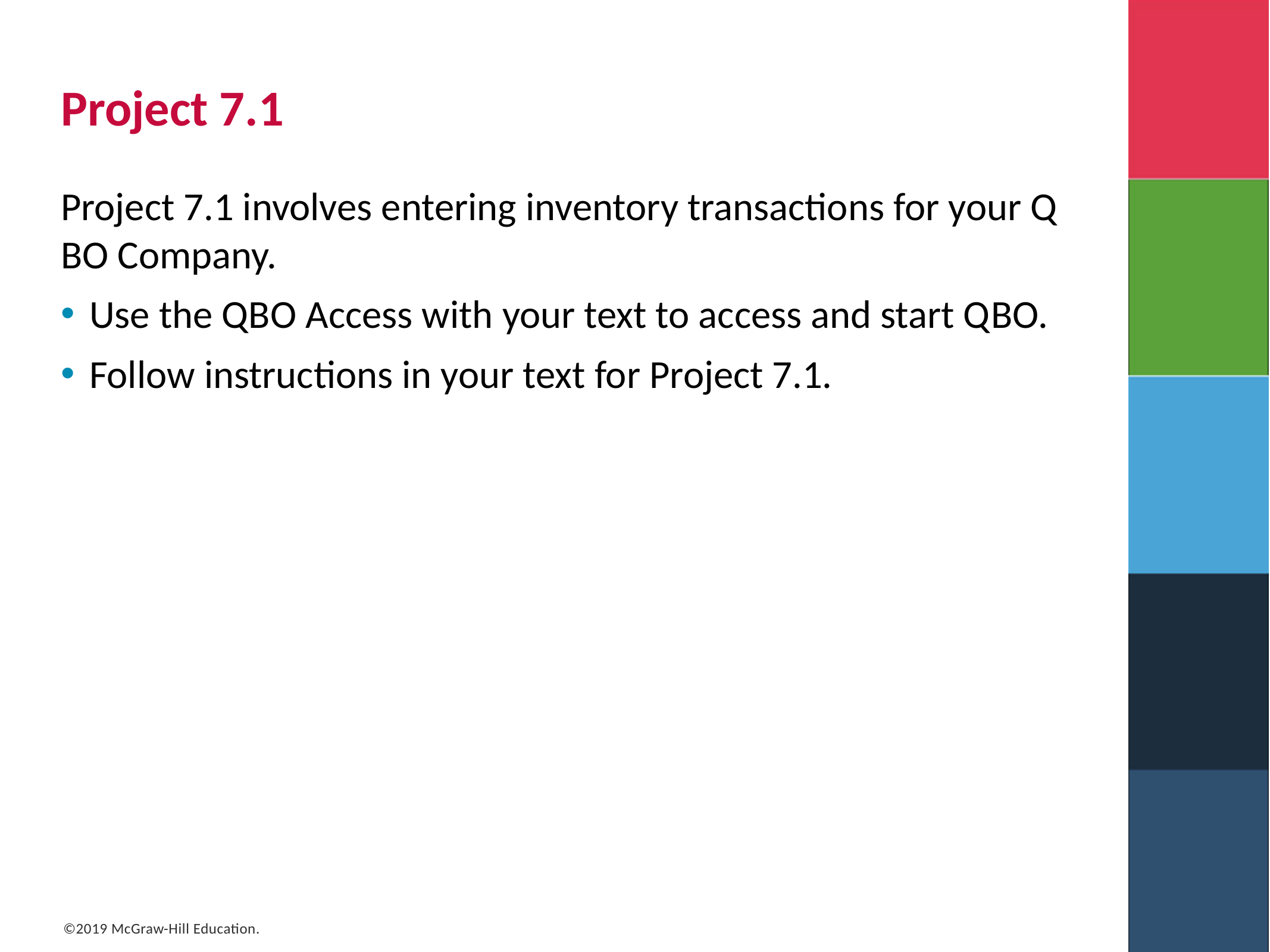

# Project 7.1
Project 7.1 involves entering inventory transactions for your Q B O Company.
Use the Q B O Access with your text to access and start Q B O.
Follow instructions in your text for Project 7.1.